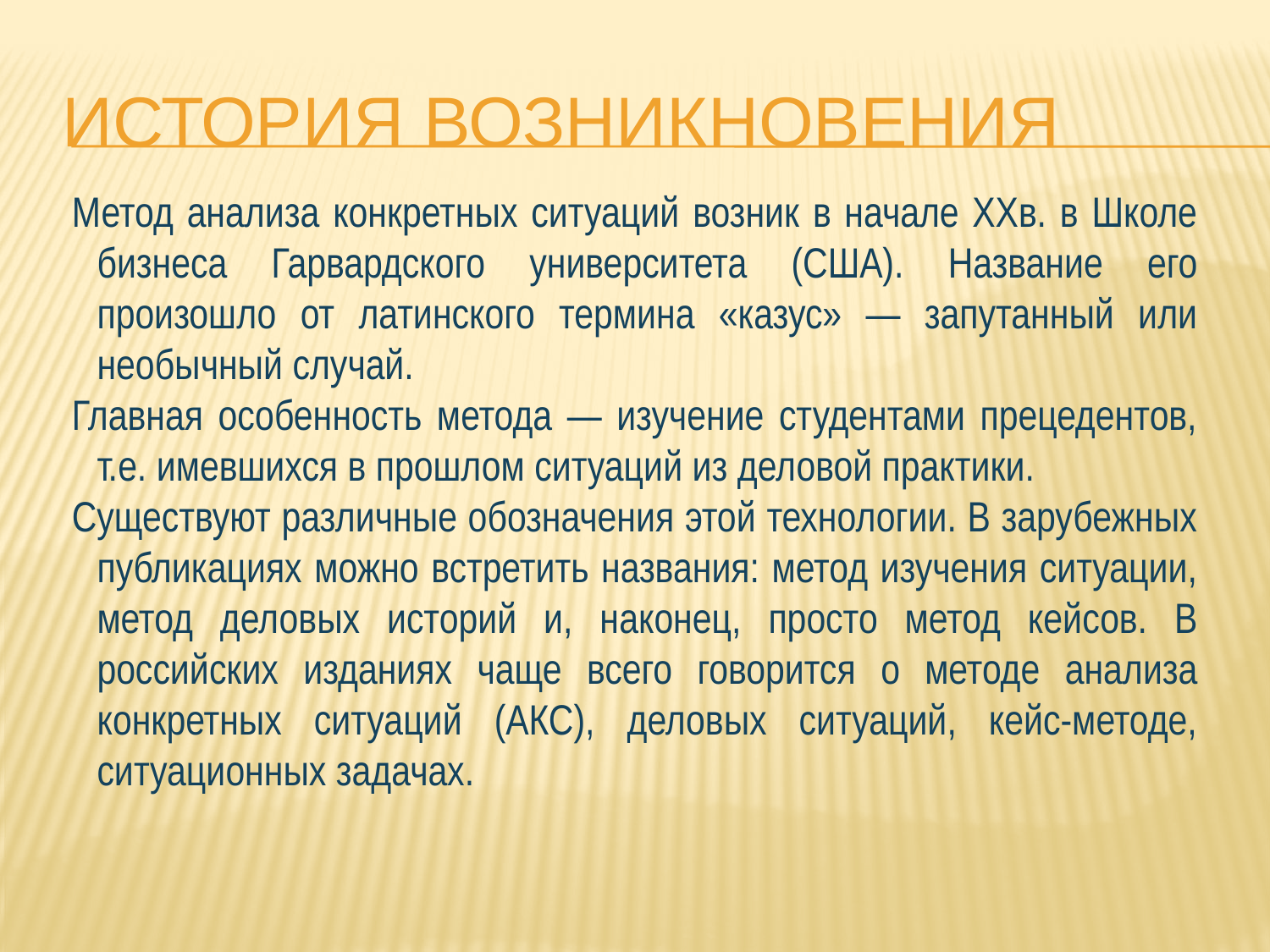

# История возникновения
Метод анализа конкретных ситуаций возник в начале XXв. в Школе бизнеса Гарвардского университета (США). Название его произошло от латинского термина «казус» — запутанный или необычный случай.
Главная особенность метода — изучение студентами прецедентов, т.е. имевшихся в прошлом ситуаций из деловой практики.
Существуют различные обозначения этой технологии. В зарубежных публикациях можно встретить названия: метод изучения ситуации, метод деловых историй и, наконец, просто метод кейсов. В российских изданиях чаще всего говорится о методе анализа конкретных ситуаций (АКС), деловых ситуаций, кейс-методе, ситуационных задачах.